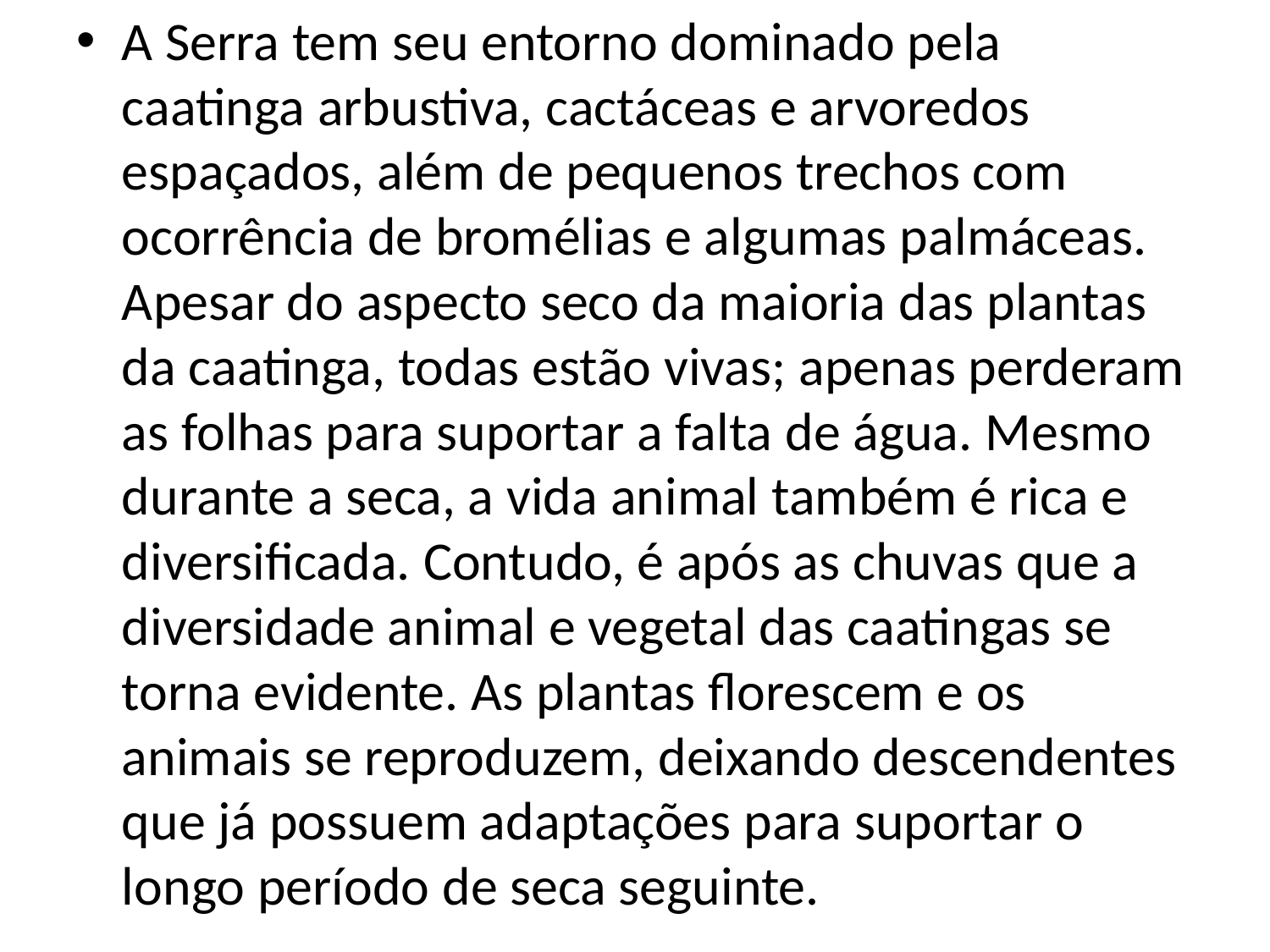

A Serra tem seu entorno dominado pela caatinga arbustiva, cactáceas e arvoredos espaçados, além de pequenos trechos com ocorrência de bromélias e algumas palmáceas. Apesar do aspecto seco da maioria das plantas da caatinga, todas estão vivas; apenas perderam as folhas para suportar a falta de água. Mesmo durante a seca, a vida animal também é rica e diversificada. Contudo, é após as chuvas que a diversidade animal e vegetal das caatingas se torna evidente. As plantas florescem e os animais se reproduzem, deixando descendentes que já possuem adaptações para suportar o longo período de seca seguinte.